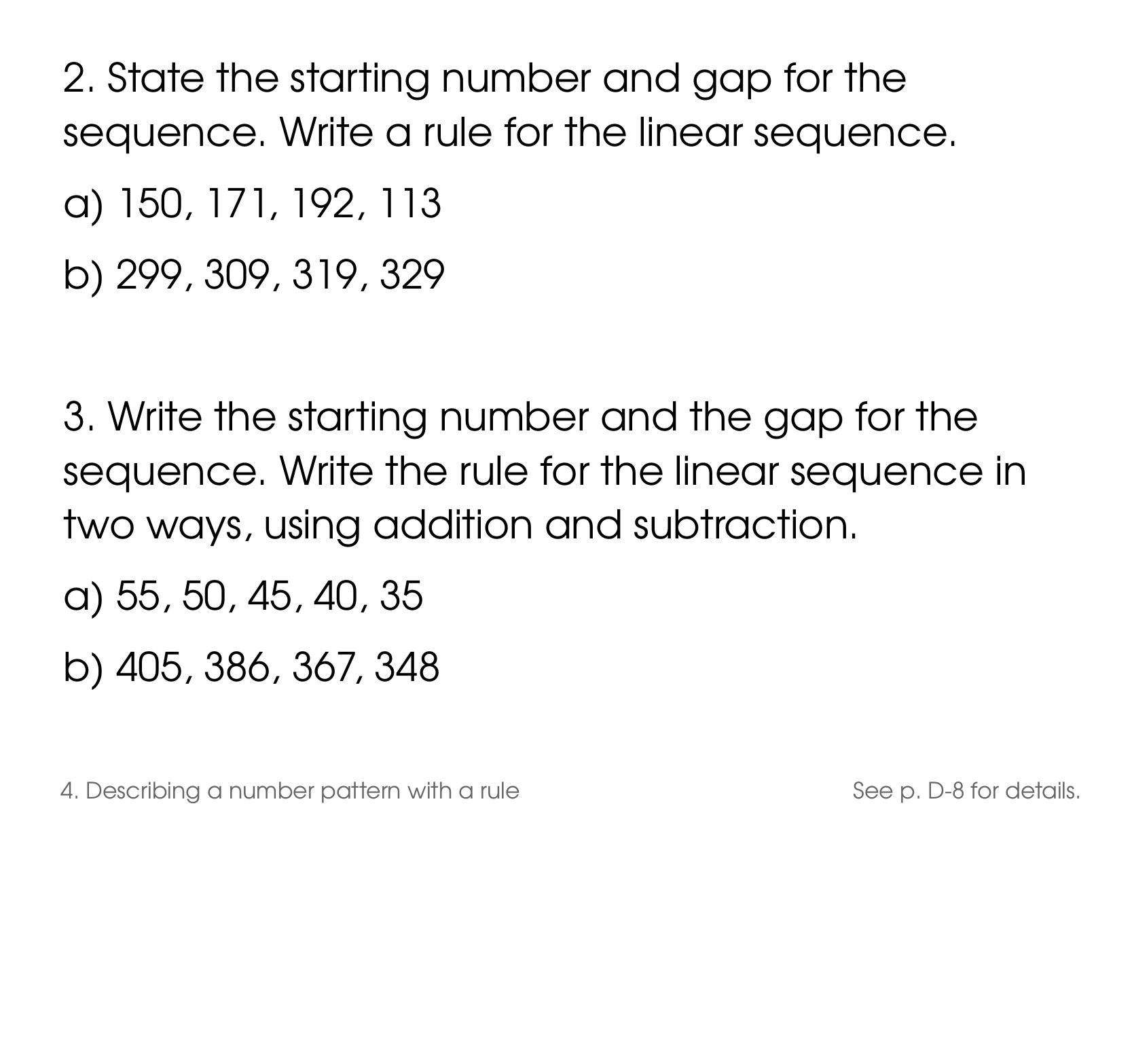

2. State the starting number and gap for the sequence. Write a rule for the linear sequence.
a) 150, 171, 192, 113
b) 299, 309, 319, 329

3. Write the starting number and the gap for the sequence. Write the rule for the linear sequence in two ways, using addition and subtraction.
a) 55, 50, 45, 40, 35
b) 405, 386, 367, 348
4. Describing a number pattern with a rule
See p. D-8 for details.